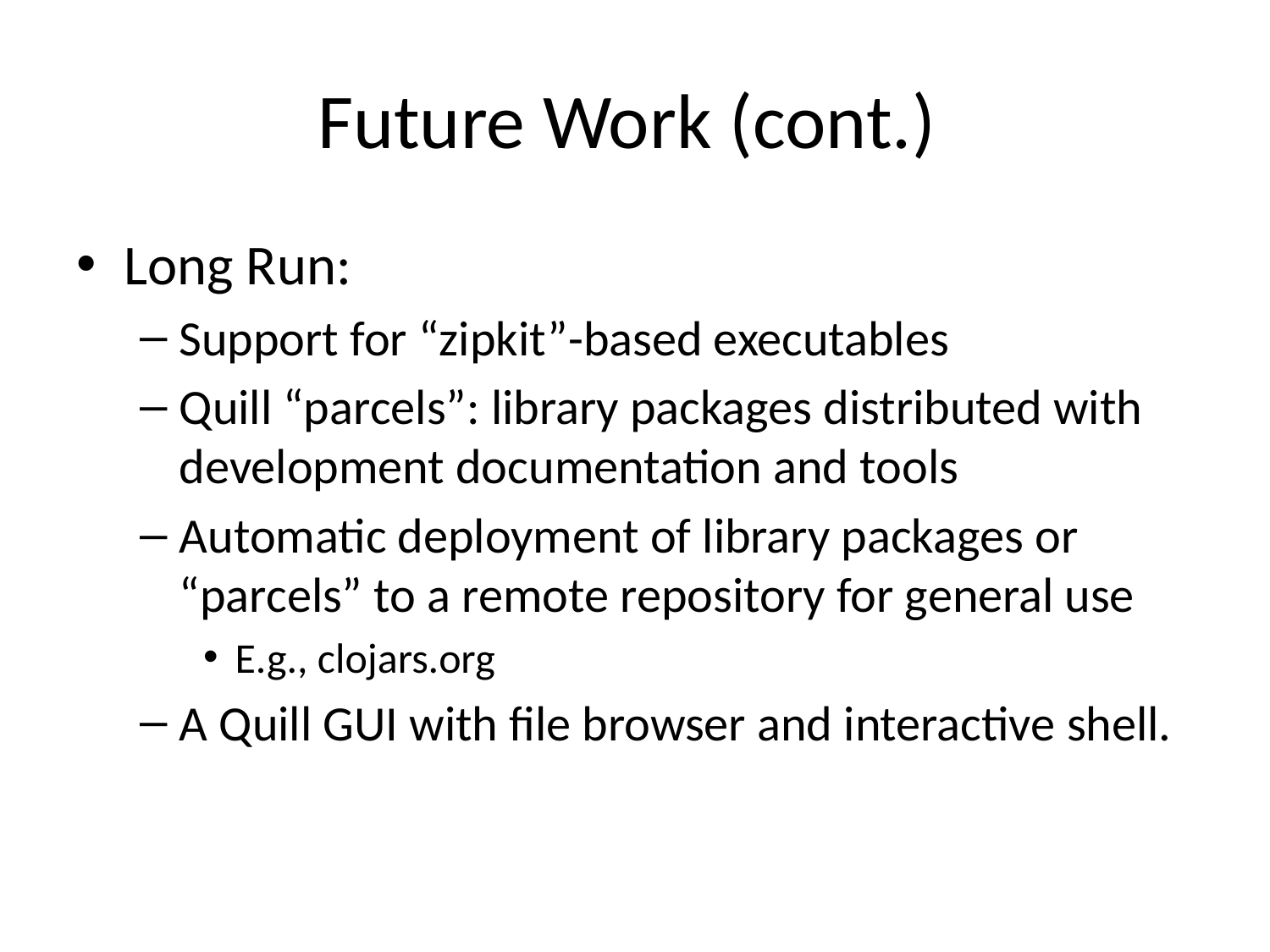

# Future Work (cont.)
Long Run:
Support for “zipkit”-based executables
Quill “parcels”: library packages distributed with development documentation and tools
Automatic deployment of library packages or “parcels” to a remote repository for general use
E.g., clojars.org
A Quill GUI with file browser and interactive shell.